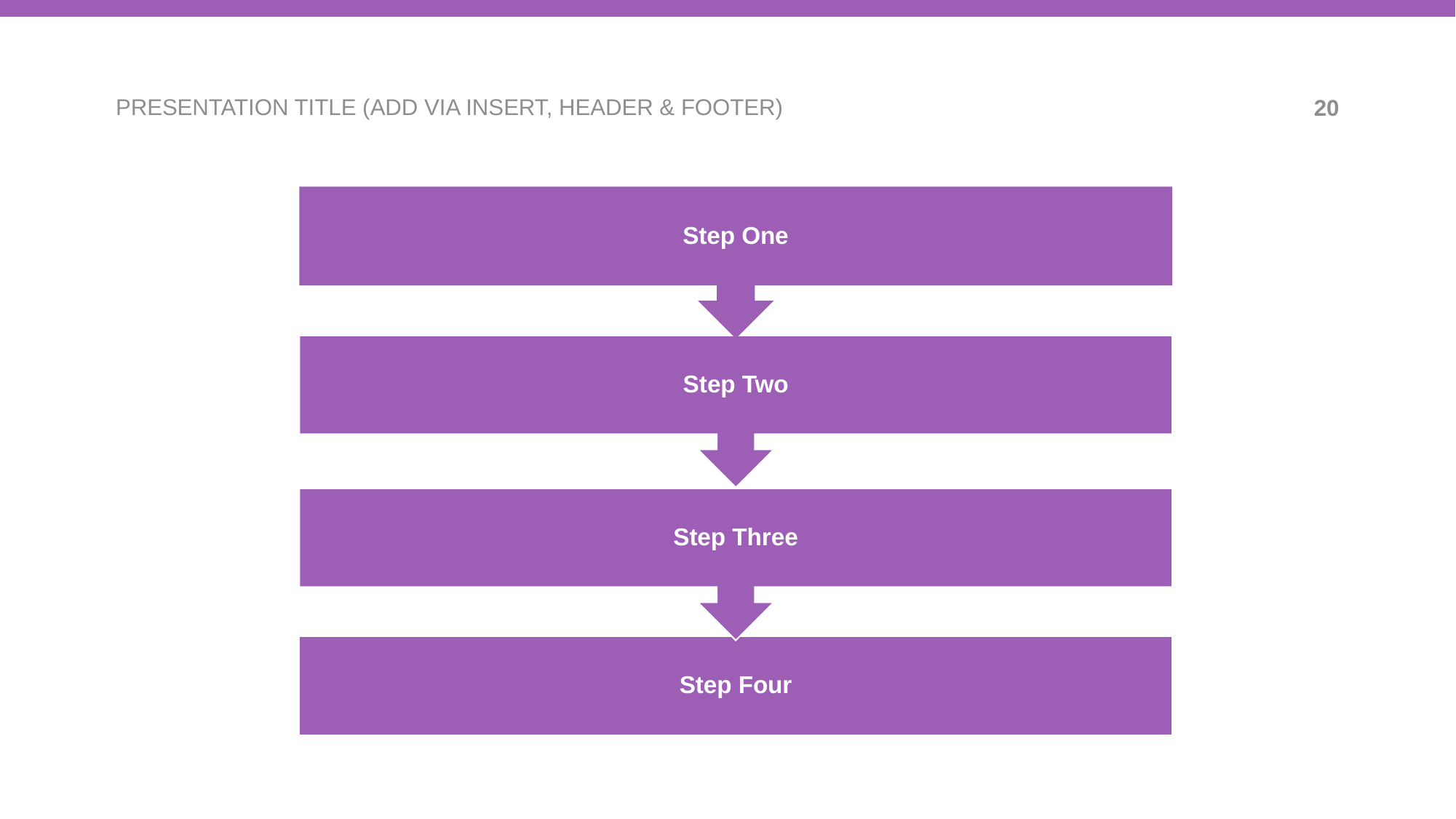

PRESENTATION TITLE (ADD VIA INSERT, HEADER & FOOTER)
20
Step Four
Step Three
Step Two
Step One